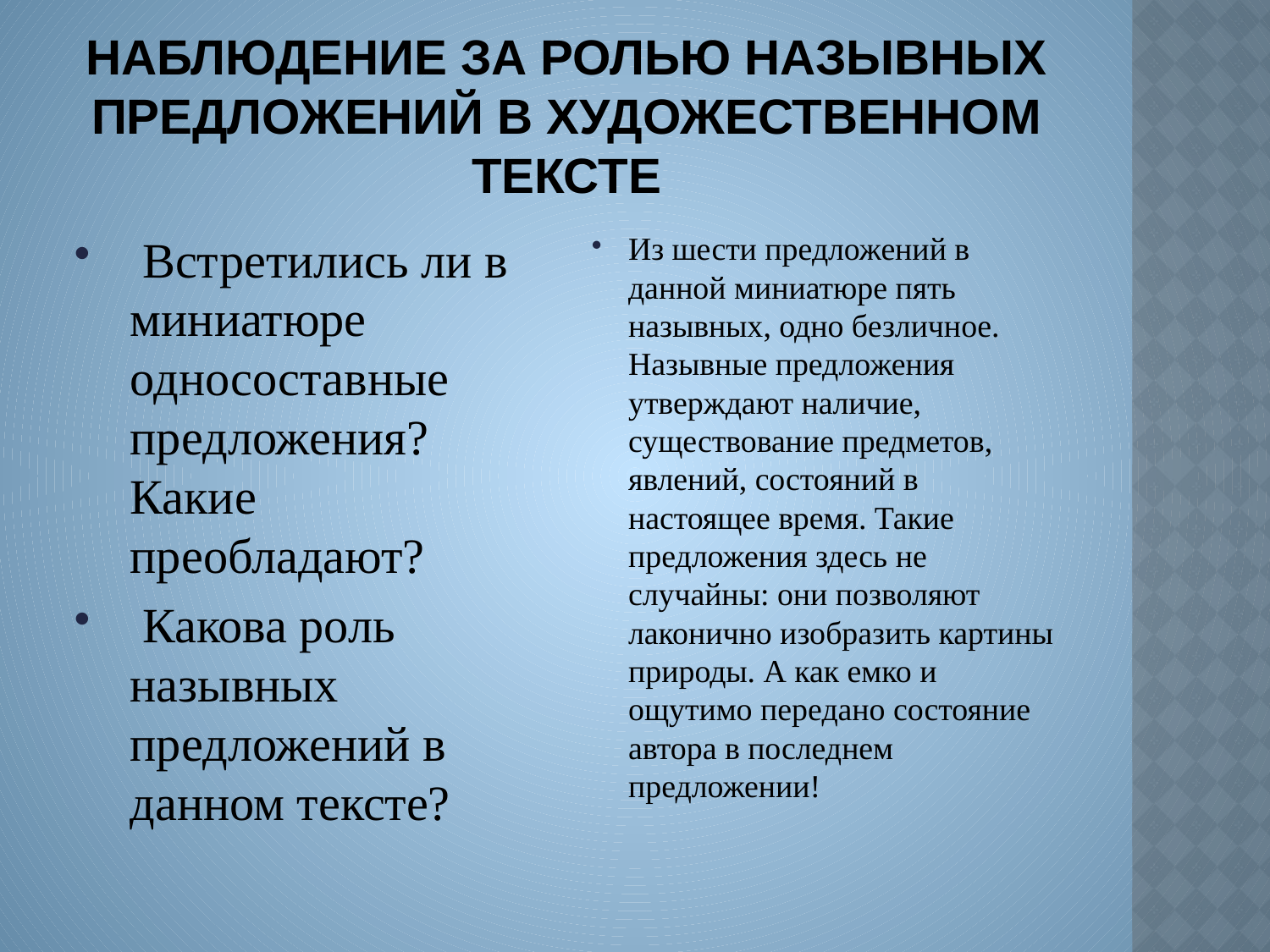

# Наблюдение за ролью назывных предложений в художественном тексте
 Встретились ли в миниатюре односоставные предложения? Какие преобладают?
 Какова роль назывных предложений в данном тексте?
Из шести предложений в данной миниатюре пять назывных, одно безличное. Назывные предложения утверждают наличие, существование предметов, явлений, состояний в настоящее время. Такие предложения здесь не случайны: они позволяют лаконично изобразить картины природы. А как емко и ощутимо передано состояние автора в последнем предложении!